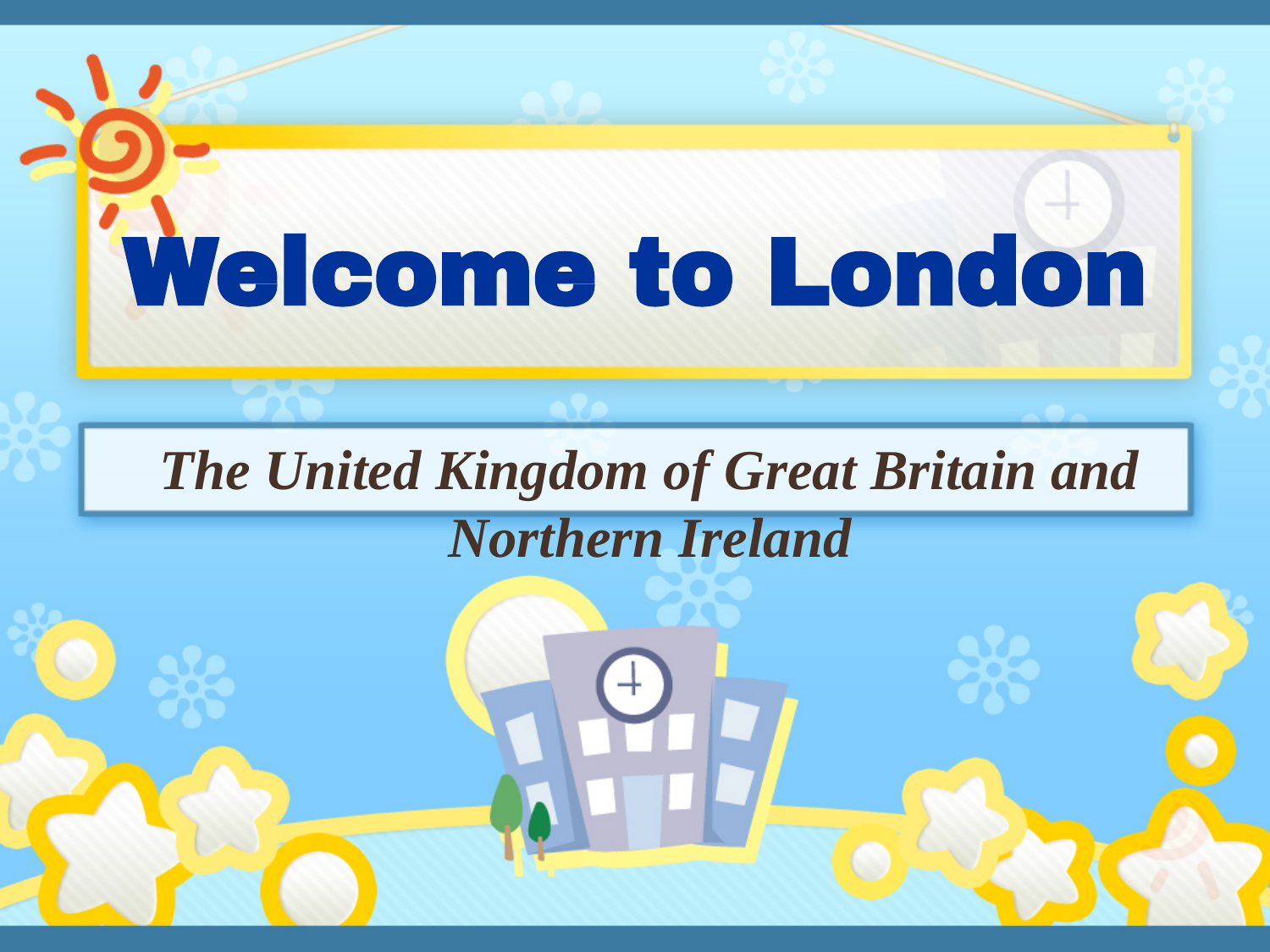

# Welcome to London

The United Kingdom of Great Britain and Northern Ireland